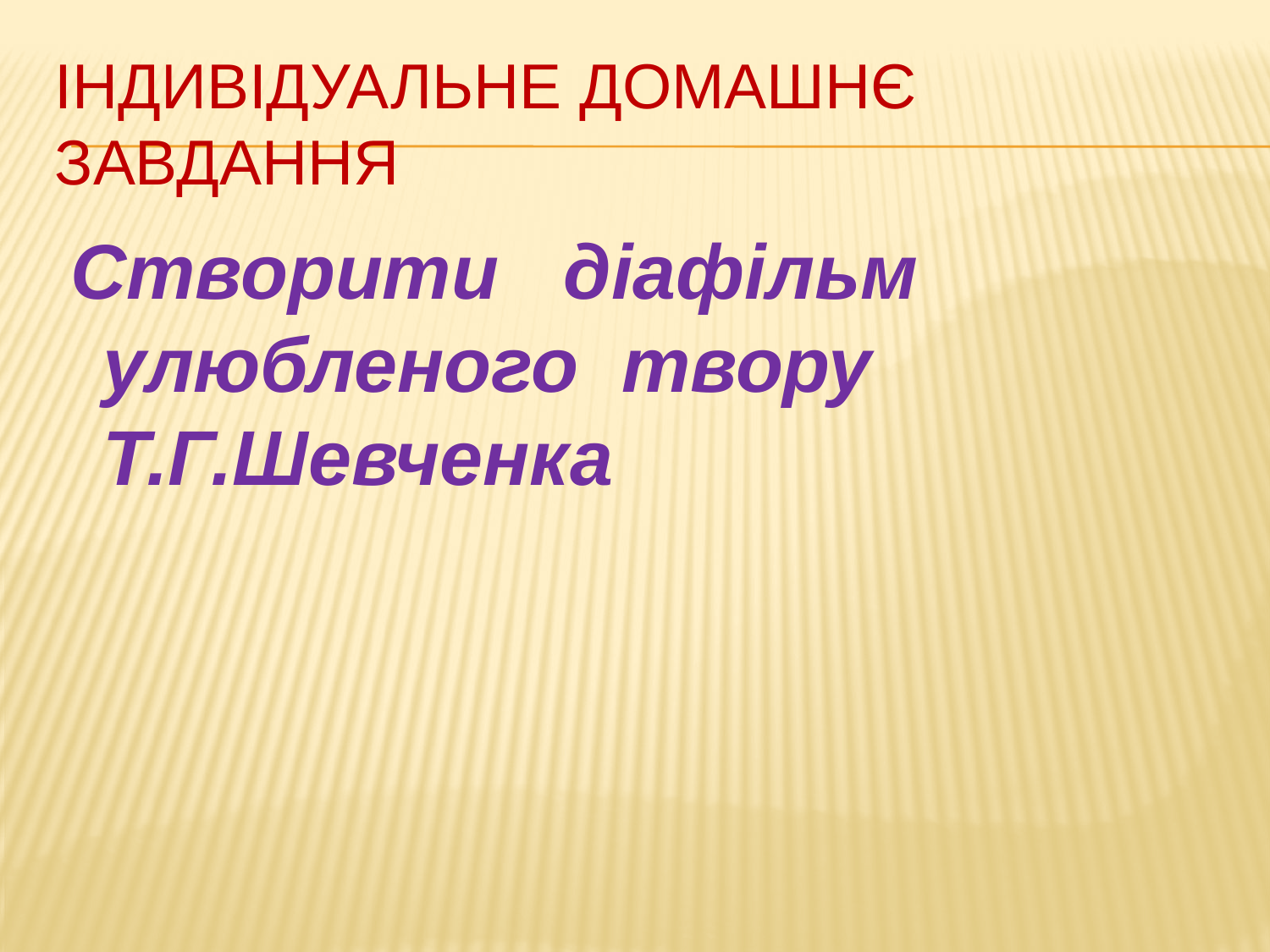

# Індивідуальне домашнє завдання
 Створити   діафільм  улюбленого  твору  Т.Г.Шевченка